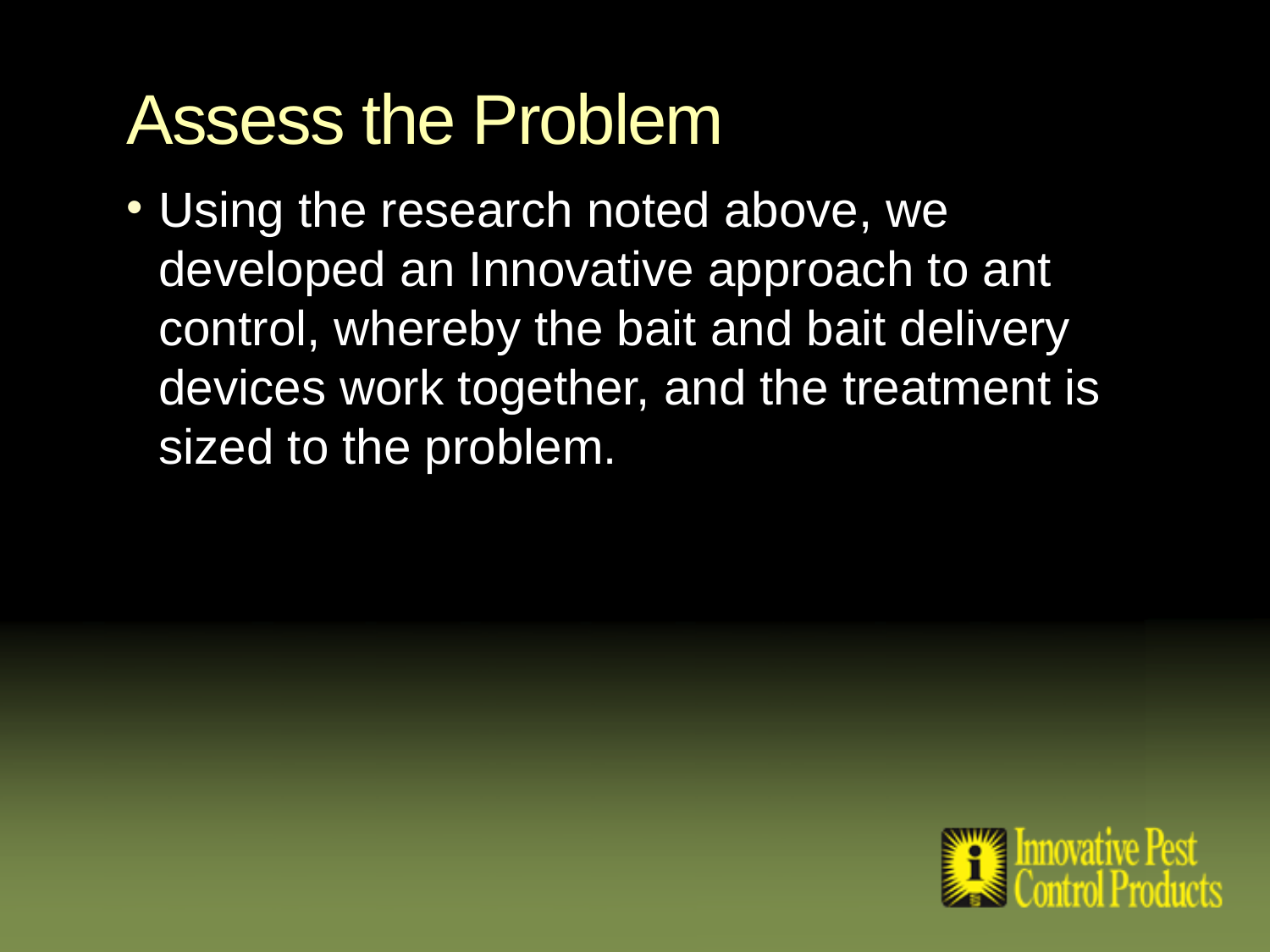

# Assess the Problem
Using the research noted above, we developed an Innovative approach to ant control, whereby the bait and bait delivery devices work together, and the treatment is sized to the problem.